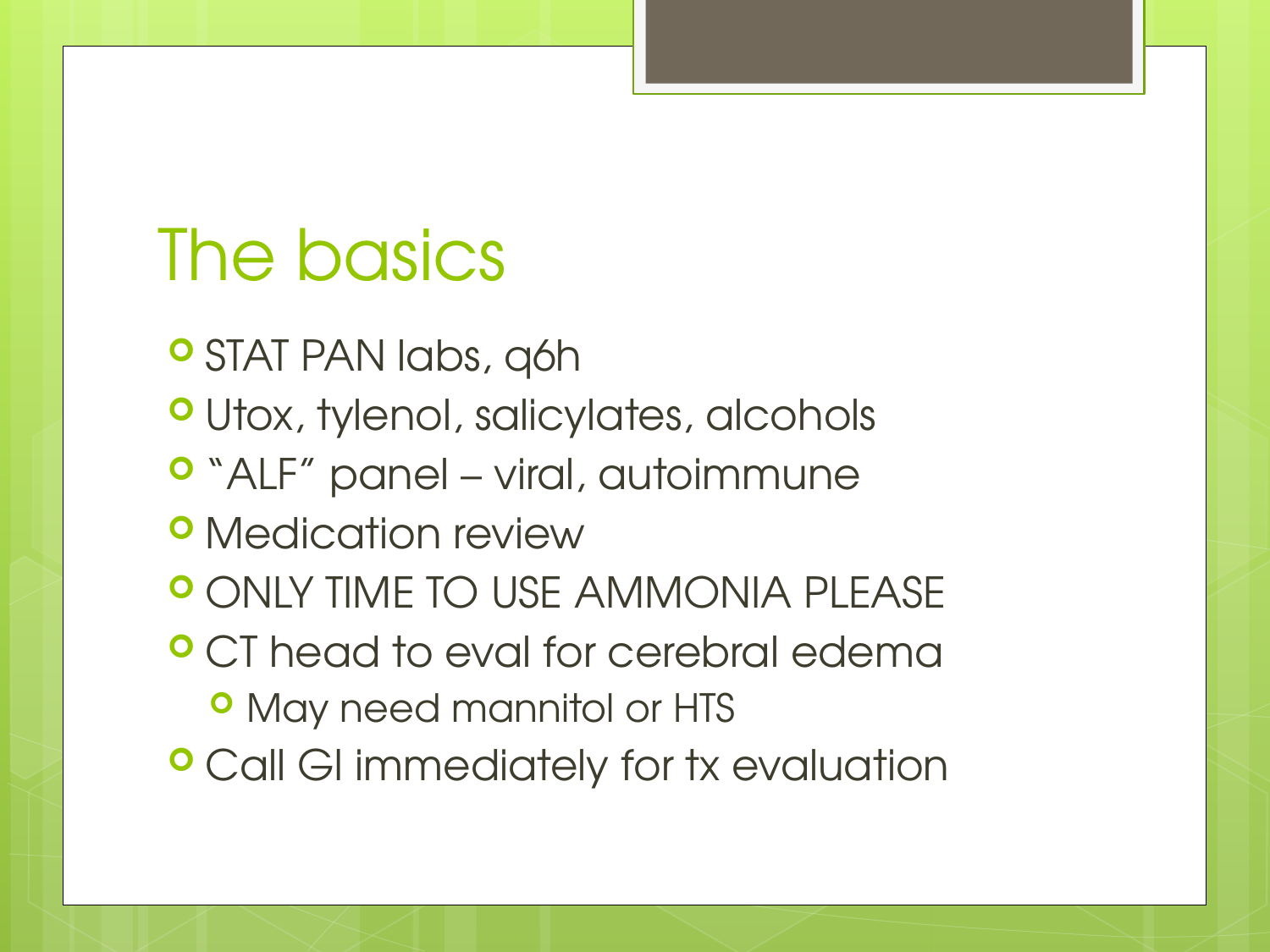

# The basics
STAT PAN labs, q6h
Utox, tylenol, salicylates, alcohols
“ALF” panel – viral, autoimmune
Medication review
ONLY TIME TO USE AMMONIA PLEASE
CT head to eval for cerebral edema
May need mannitol or HTS
Call GI immediately for tx evaluation